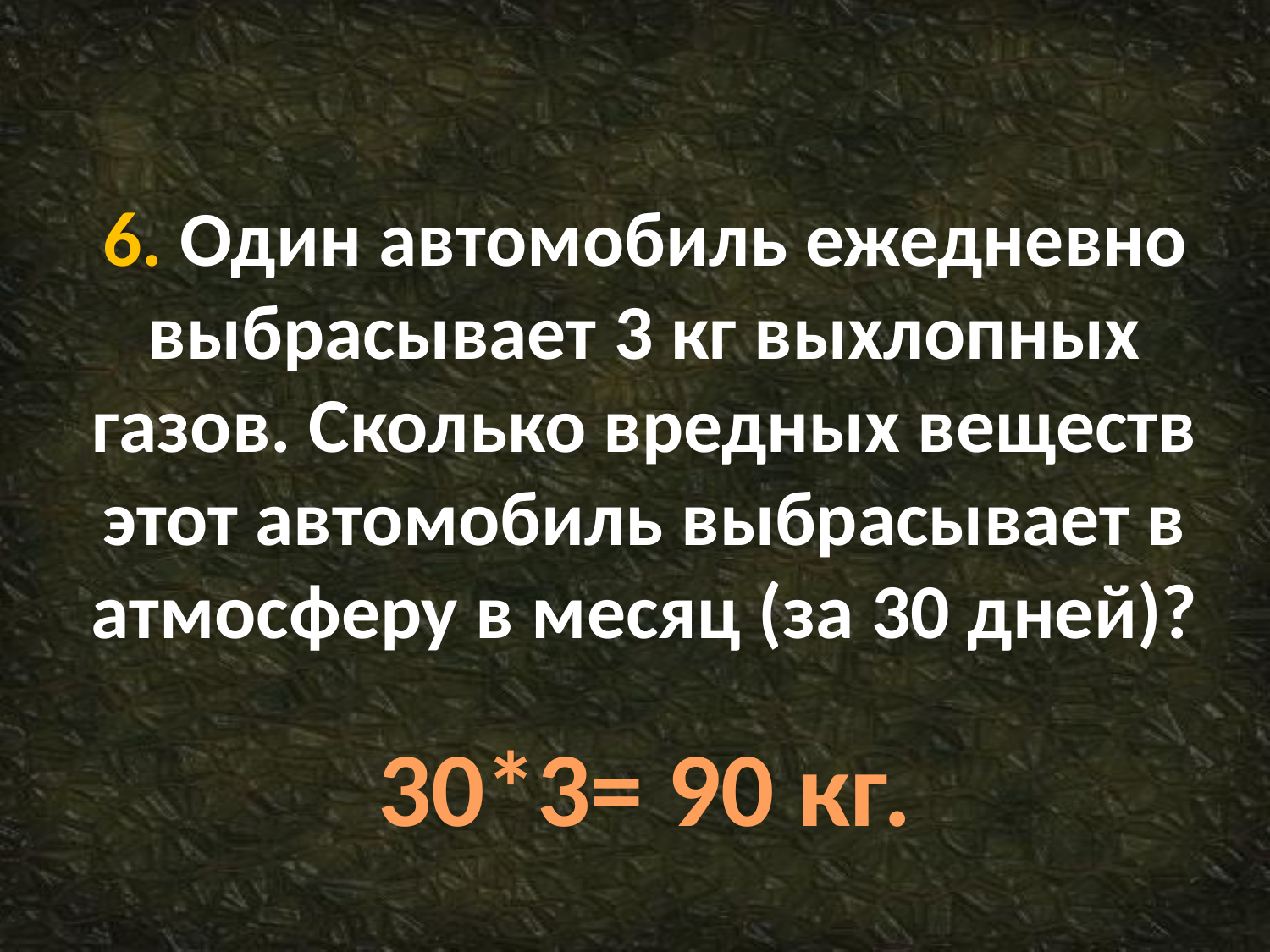

# 6. Один автомобиль ежедневно выбрасывает 3 кг выхлопных газов. Сколько вредных веществ этот автомобиль выбрасывает в атмосферу в месяц (за 30 дней)?
30*3= 90 кг.